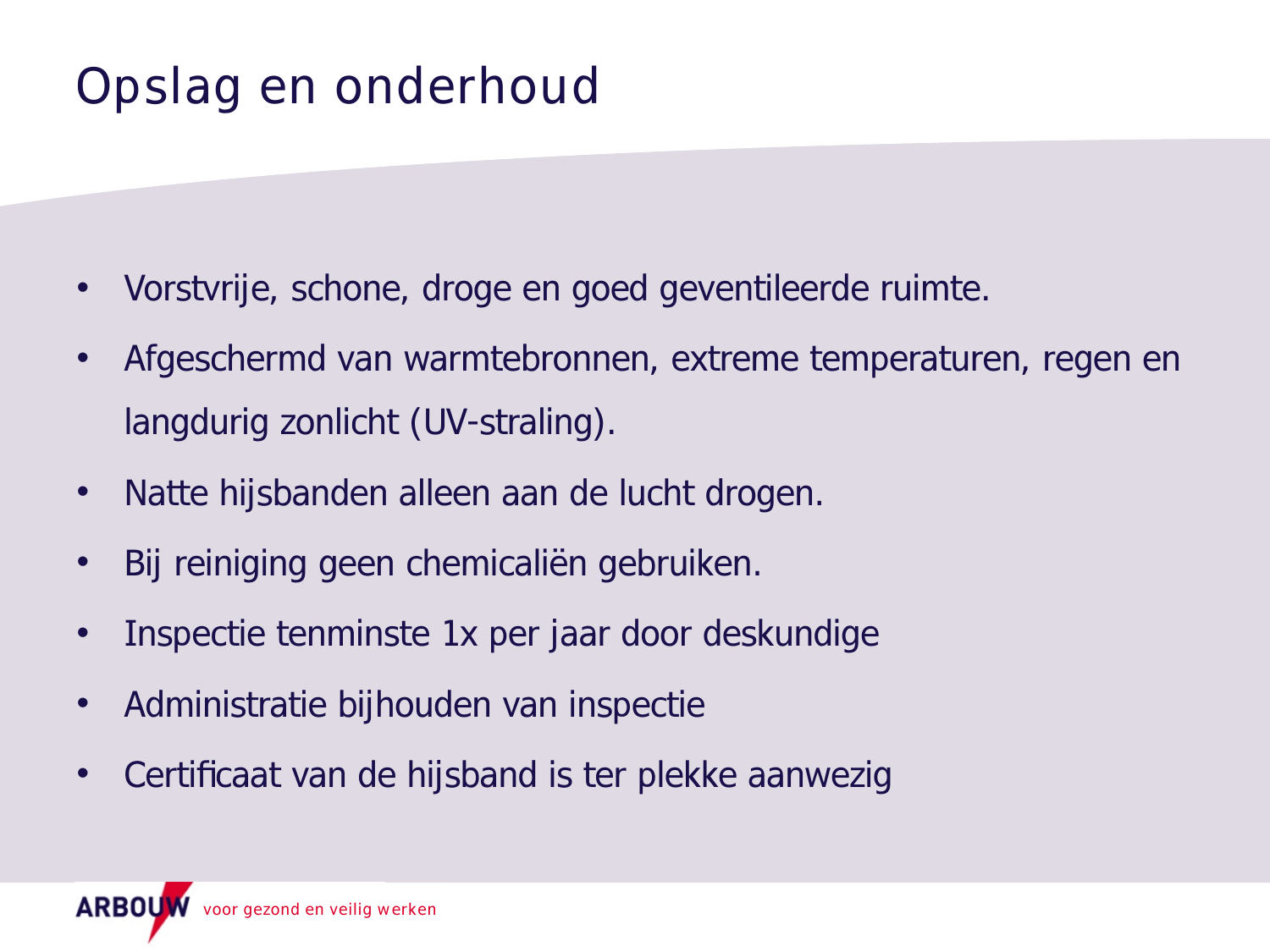

# Opslag en onderhoud
Vorstvrije, schone, droge en goed geventileerde ruimte.
Afgeschermd van warmtebronnen, extreme temperaturen, regen en langdurig zonlicht (UV-straling).
Natte hijsbanden alleen aan de lucht drogen.
Bij reiniging geen chemicaliën gebruiken.
Inspectie tenminste 1x per jaar door deskundige
Administratie bijhouden van inspectie
Certificaat van de hijsband is ter plekke aanwezig